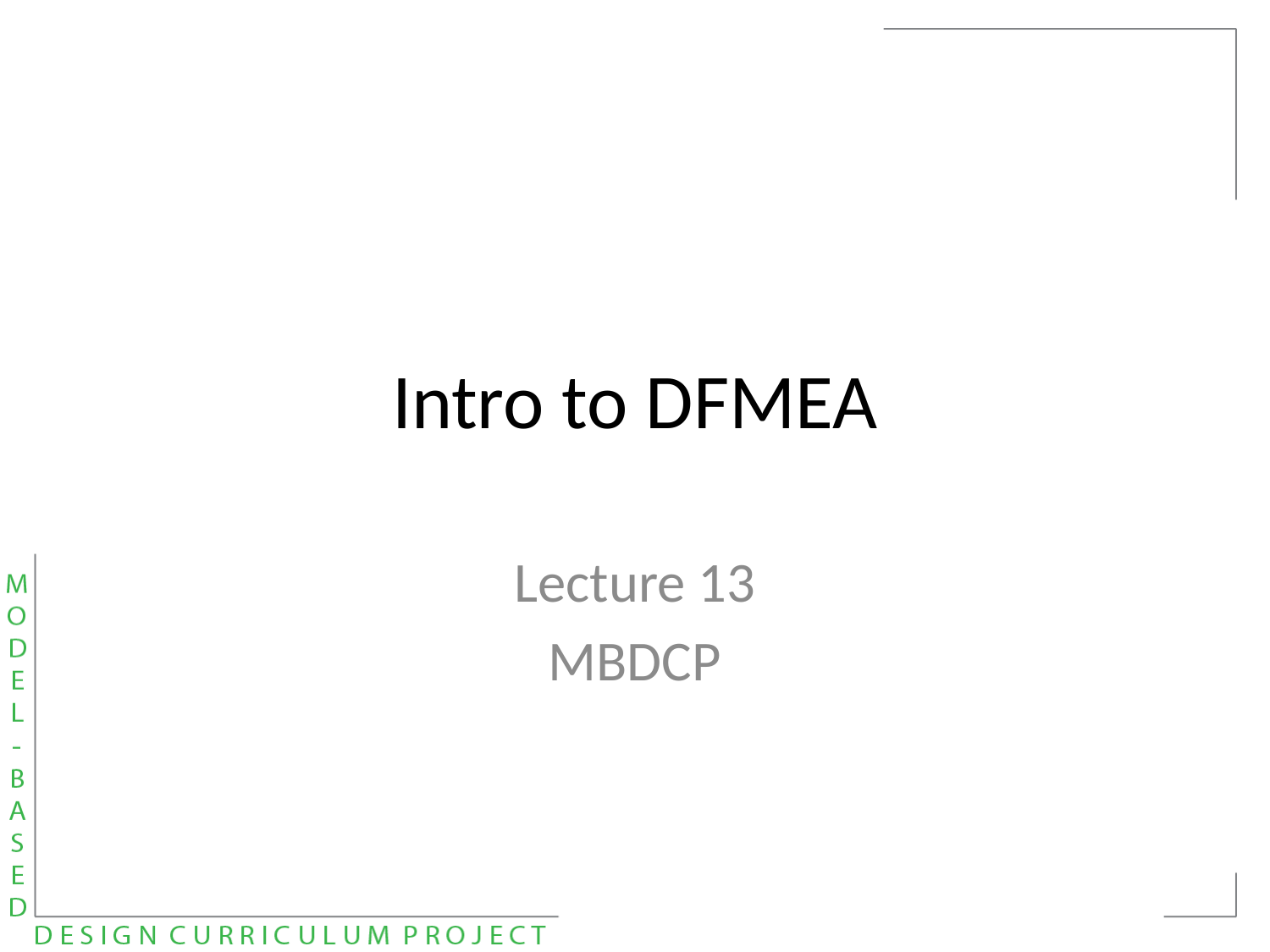

# Intro to DFMEA
Lecture 13
MBDCP